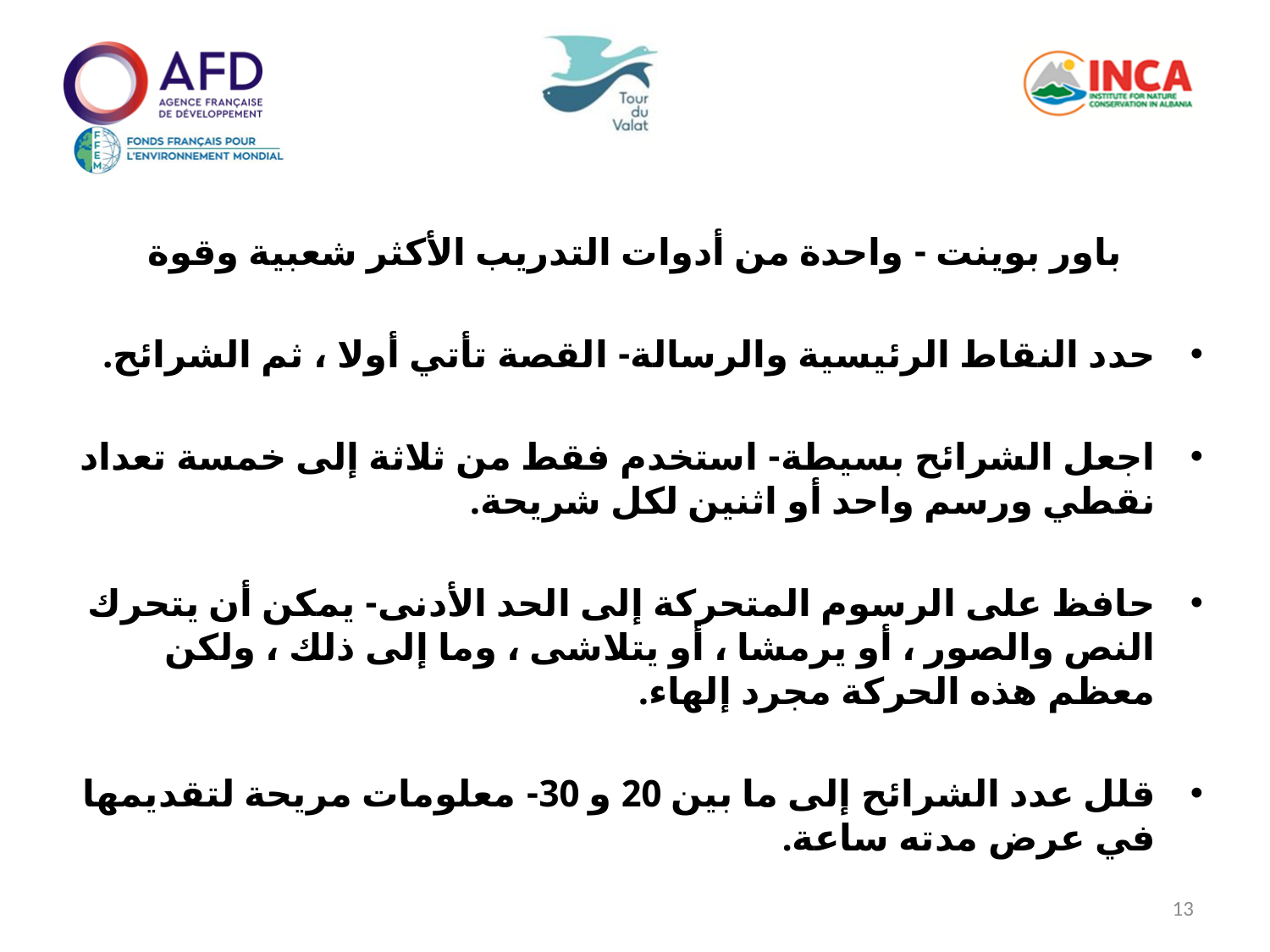

باور بوينت - واحدة من أدوات التدريب الأكثر شعبية وقوة

حدد النقاط الرئيسية والرسالة- القصة تأتي أولا ، ثم الشرائح.

اجعل الشرائح بسيطة- استخدم فقط من ثلاثة إلى خمسة تعداد نقطي ورسم واحد أو اثنين لكل شريحة.

حافظ على الرسوم المتحركة إلى الحد الأدنى- يمكن أن يتحرك النص والصور ، أو يرمشا ، أو يتلاشى ، وما إلى ذلك ، ولكن معظم هذه الحركة مجرد إلهاء.

قلل عدد الشرائح إلى ما بين 20 و 30- معلومات مريحة لتقديمها في عرض مدته ساعة.
13